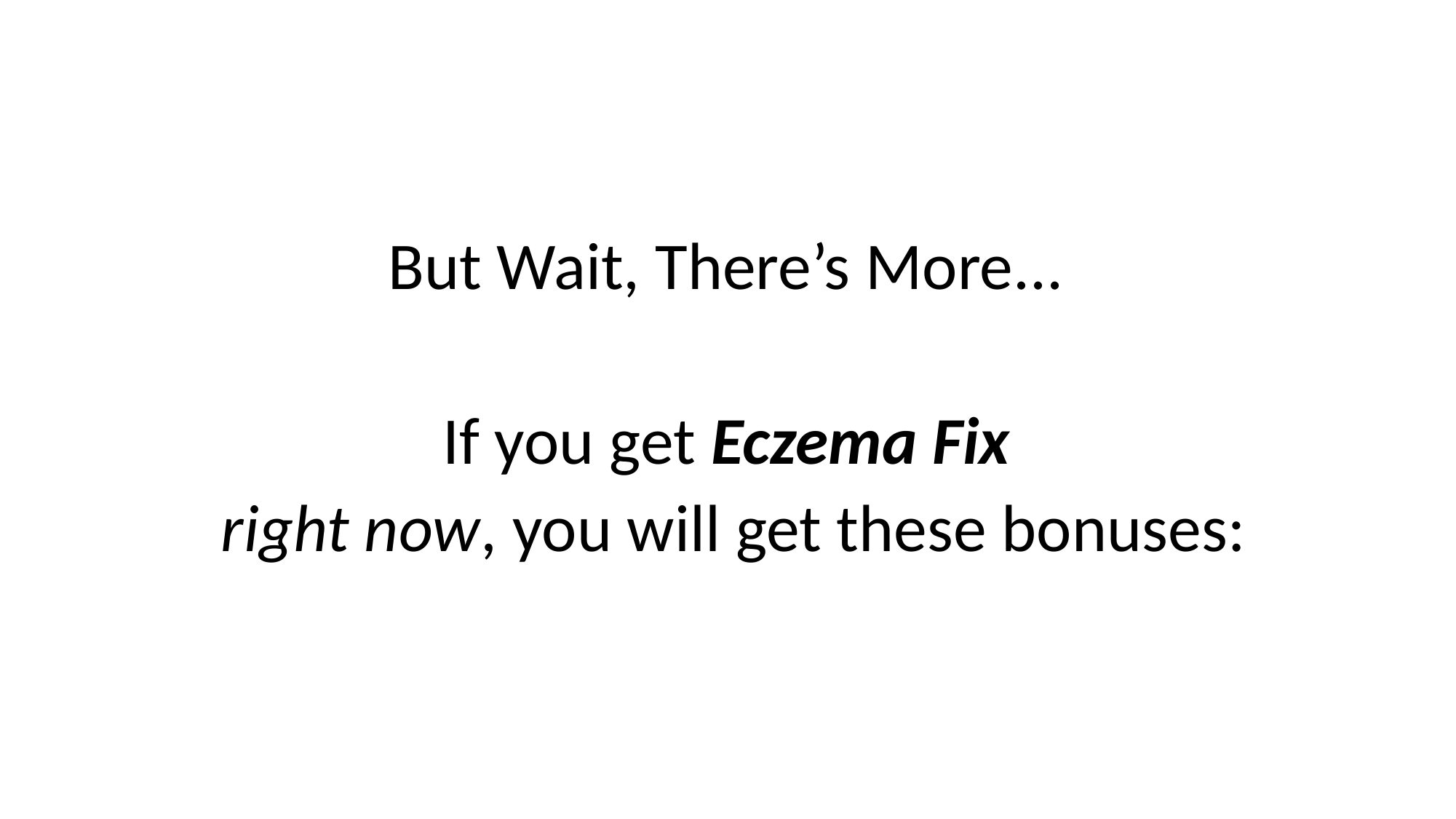

But Wait, There’s More...

If you get Eczema Fix
 right now, you will get these bonuses: